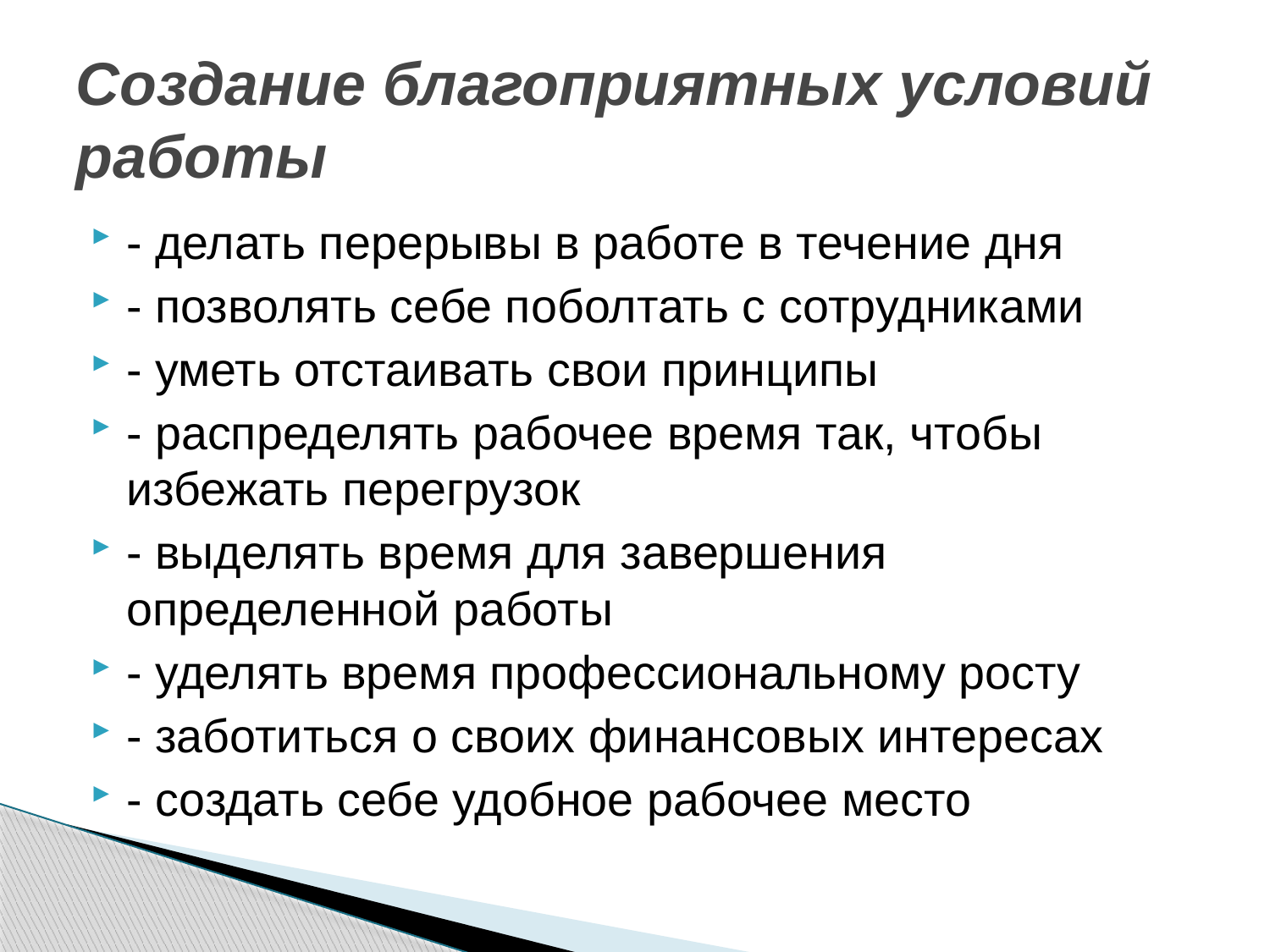

# Создание благоприятных условий работы
- делать перерывы в работе в течение дня
- позволять себе поболтать с сотрудниками
- уметь отстаивать свои принципы
- распределять рабочее время так, чтобы избежать перегрузок
- выделять время для завершения определенной работы
- уделять время профессиональному росту
- заботиться о своих финансовых интересах
- создать себе удобное рабочее место